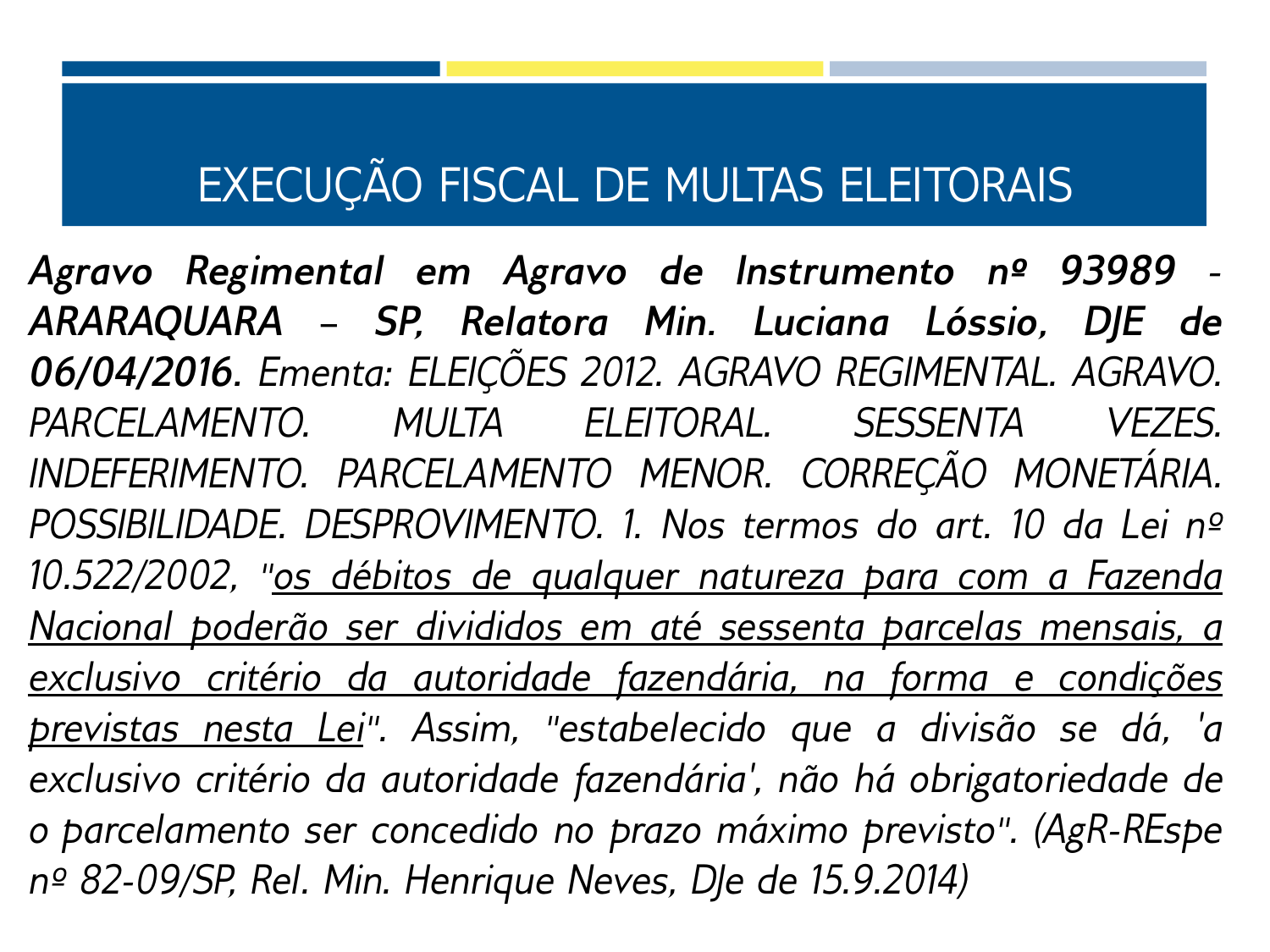

# EXECUÇÃO FISCAL DE MULTAS ELEITORAIS
Agravo Regimental em Agravo de Instrumento nº 93989 - ARARAQUARA – SP, Relatora Min. Luciana Lóssio, DJE de 06/04/2016. Ementa: ELEIÇÕES 2012. AGRAVO REGIMENTAL. AGRAVO. PARCELAMENTO. MULTA ELEITORAL. SESSENTA VEZES. INDEFERIMENTO. PARCELAMENTO MENOR. CORREÇÃO MONETÁRIA. POSSIBILIDADE. DESPROVIMENTO. 1. Nos termos do art. 10 da Lei nº 10.522/2002, "os débitos de qualquer natureza para com a Fazenda Nacional poderão ser divididos em até sessenta parcelas mensais, a exclusivo critério da autoridade fazendária, na forma e condições previstas nesta Lei". Assim, "estabelecido que a divisão se dá, 'a exclusivo critério da autoridade fazendária', não há obrigatoriedade de o parcelamento ser concedido no prazo máximo previsto". (AgR-REspe nº 82-09/SP, Rel. Min. Henrique Neves, DJe de 15.9.2014)